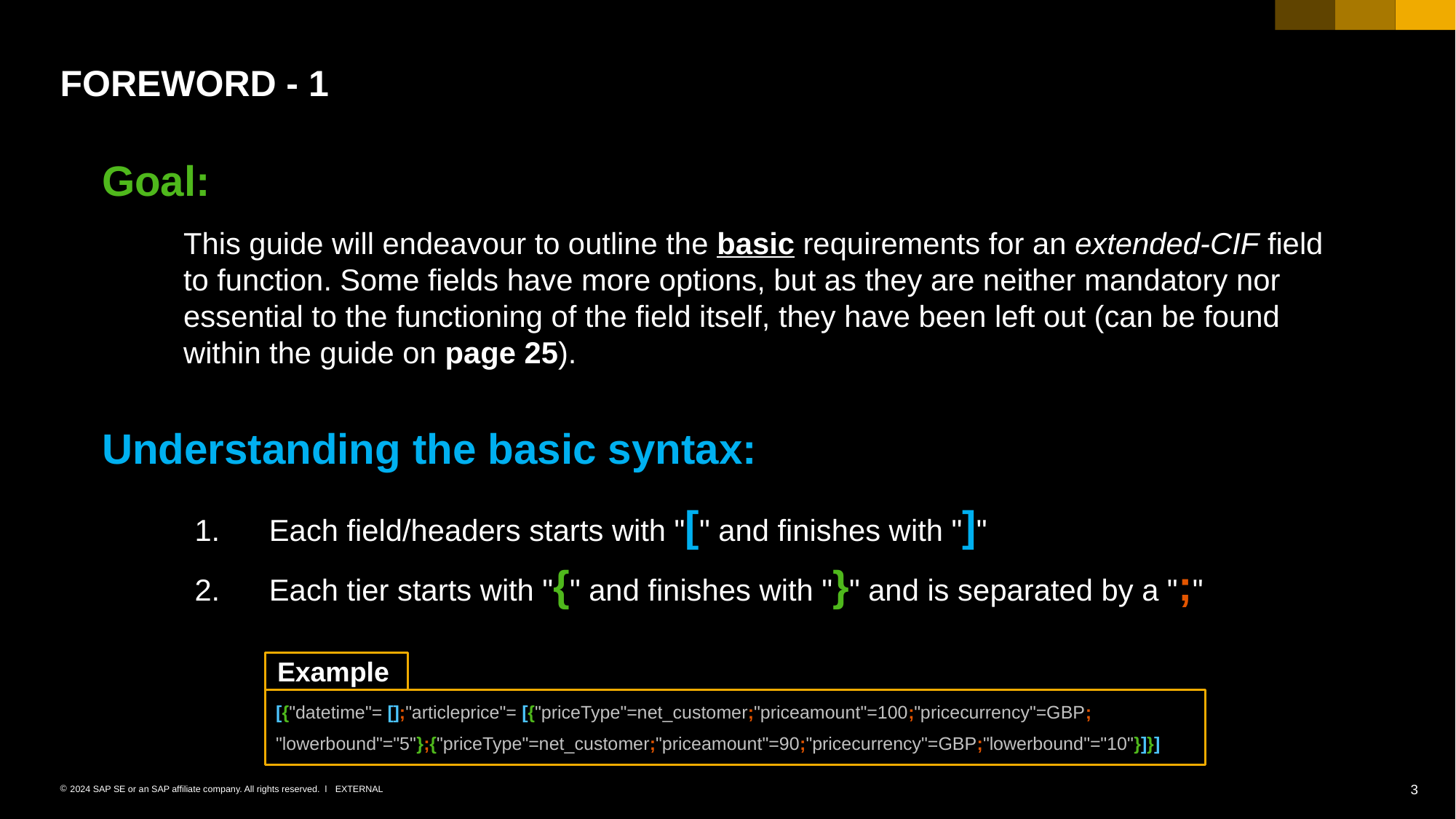

# FOREWORD - 1
Goal:
This guide will endeavour to outline the basic requirements for an extended-CIF field to function. Some fields have more options, but as they are neither mandatory nor essential to the functioning of the field itself, they have been left out (can be found within the guide on page 25).
Understanding the basic syntax:
Each field/headers starts with "[" and finishes with "]"
Each tier starts with "{" and finishes with "}" and is separated by a ";"

Example
[{"datetime"= [];"articleprice"= [{"priceType"=net_customer;"priceamount"=100;"pricecurrency"=GBP;
"lowerbound"="5"};{"priceType"=net_customer;"priceamount"=90;"pricecurrency"=GBP;"lowerbound"="10"}]}]